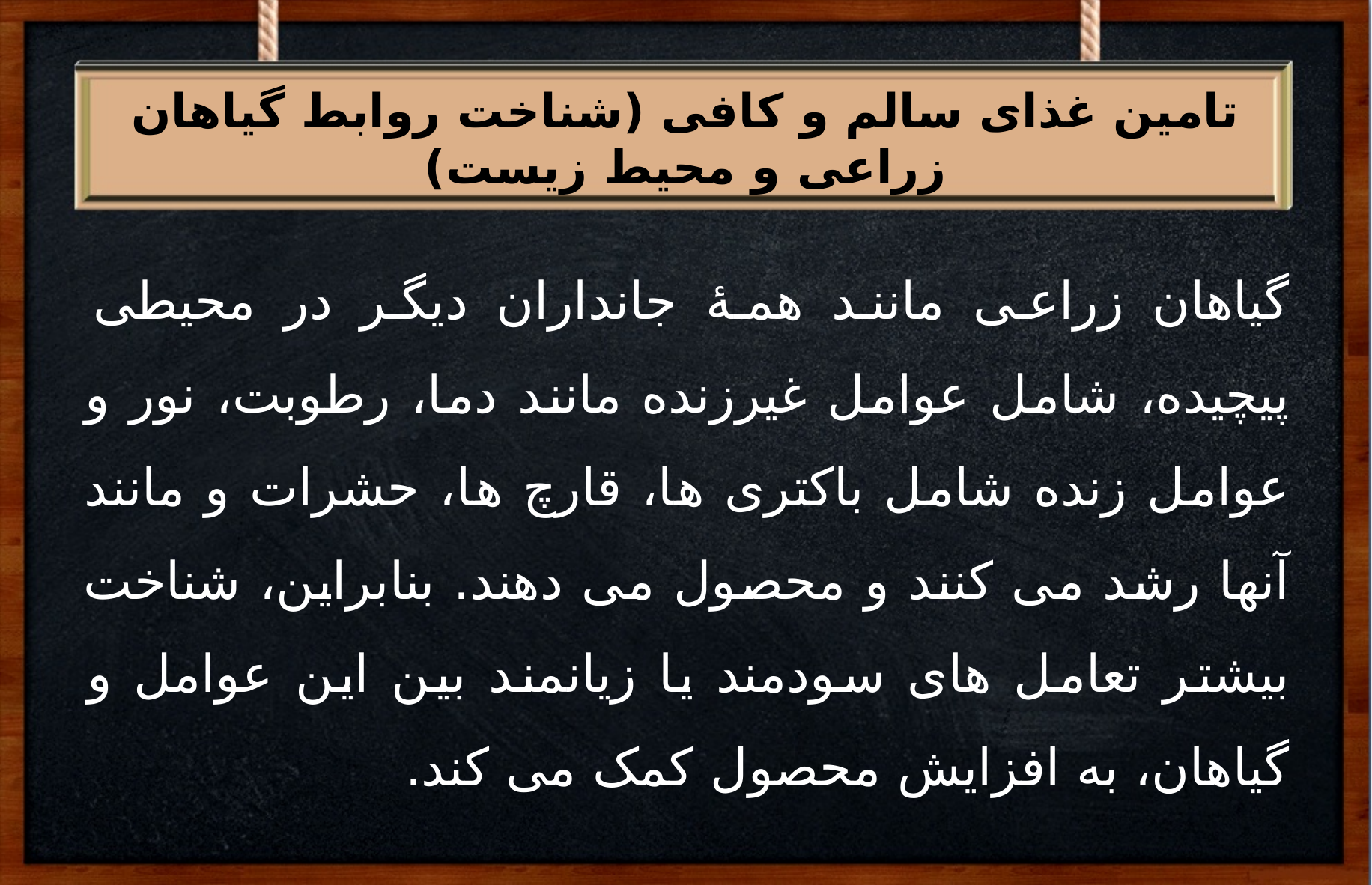

#
تامین غذای سالم و کافی (شناخت روابط گیاهان زراعی و محیط زیست)
گیاهان زراعی مانند همۀ جانداران دیگر در محیطی پیچیده، شامل عوامل غیرزنده مانند دما، رطوبت، نور و عوامل زنده شامل باکتری ها، قارچ ها، حشرات و مانند آنها رشد می کنند و محصول می دهند. بنابراین، شناخت بیشتر تعامل های سودمند یا زیانمند بین این عوامل و گیاهان، به افزایش محصول کمک می کند.